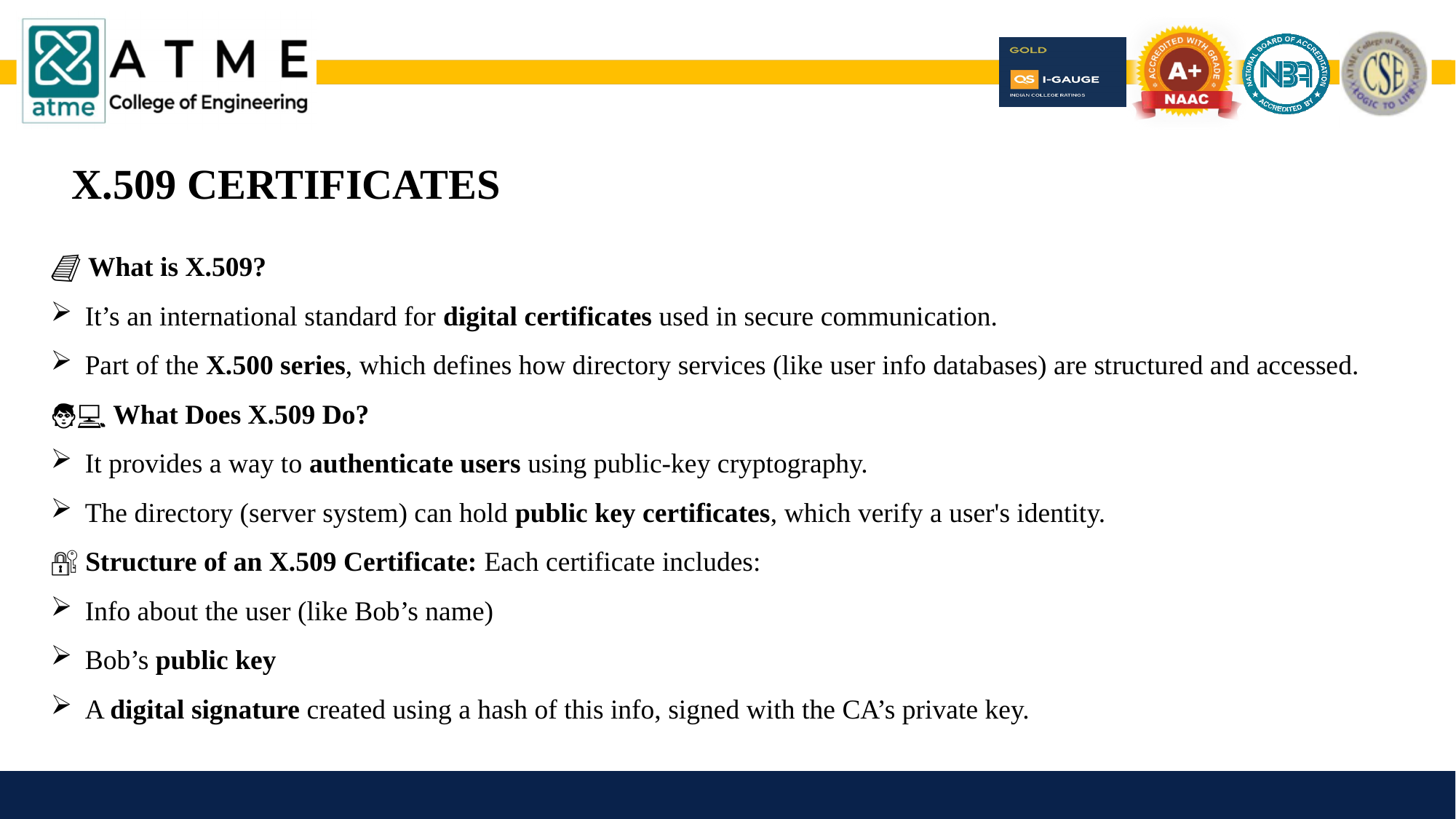

X.509 CERTIFICATES
📘 What is X.509?
It’s an international standard for digital certificates used in secure communication.
Part of the X.500 series, which defines how directory services (like user info databases) are structured and accessed.
🧑‍💻 What Does X.509 Do?
It provides a way to authenticate users using public-key cryptography.
The directory (server system) can hold public key certificates, which verify a user's identity.
🔐 Structure of an X.509 Certificate: Each certificate includes:
Info about the user (like Bob’s name)
Bob’s public key
A digital signature created using a hash of this info, signed with the CA’s private key.